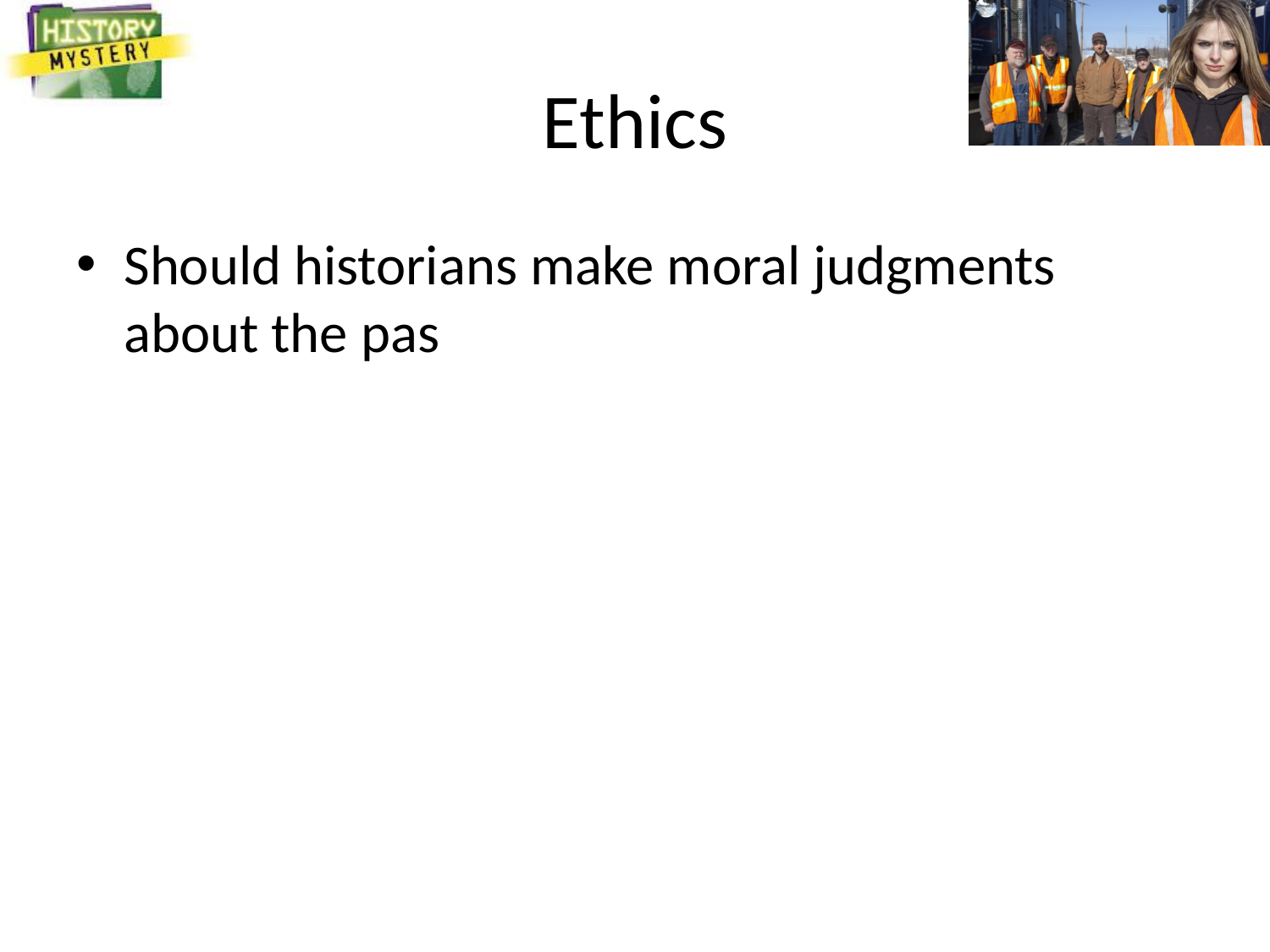

# Ethics
Should historians make moral judgments about the pas